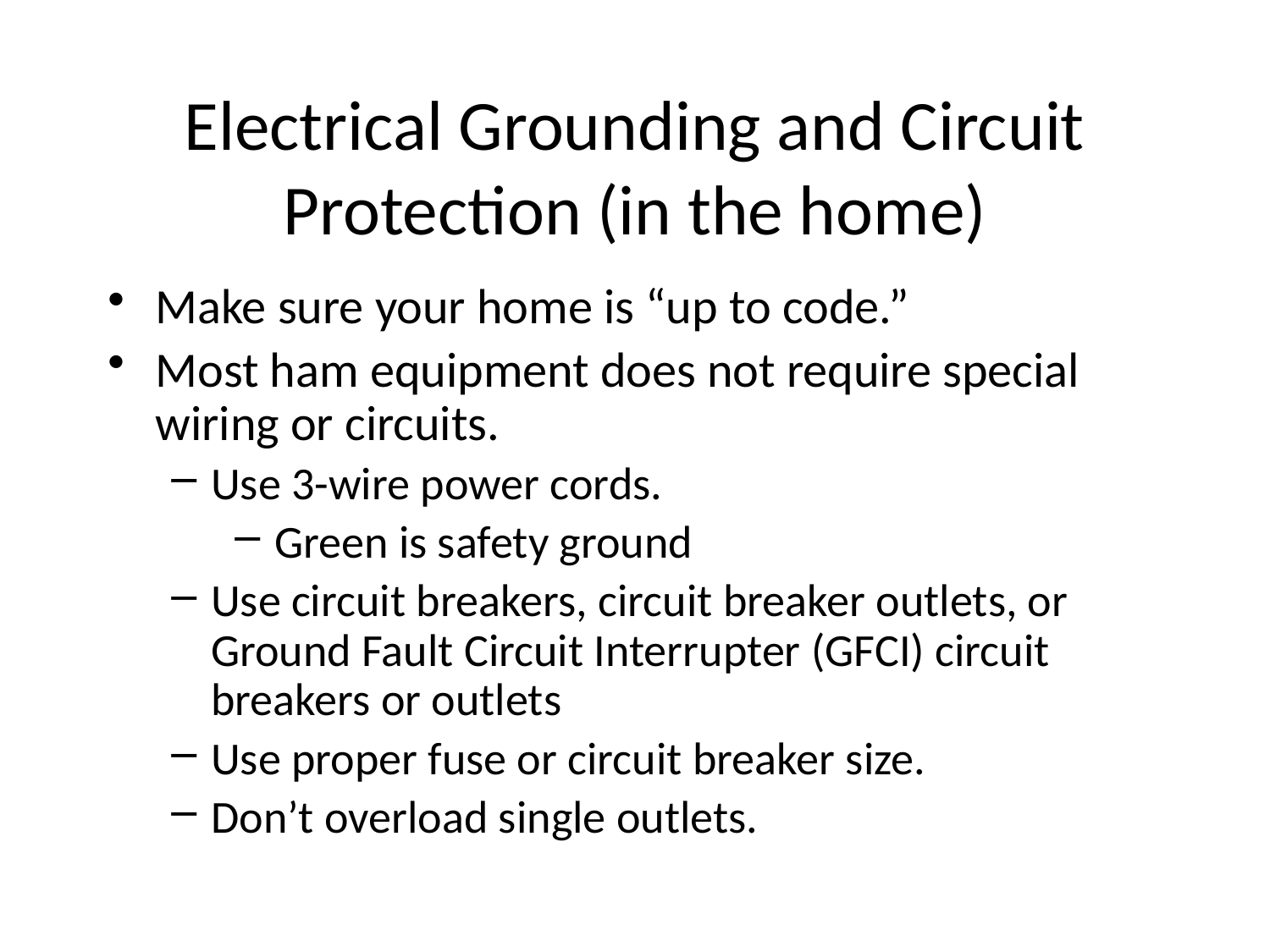

Electrical Grounding and Circuit Protection (in the home)
Make sure your home is “up to code.”
Most ham equipment does not require special wiring or circuits.
Use 3-wire power cords.
Green is safety ground
Use circuit breakers, circuit breaker outlets, or Ground Fault Circuit Interrupter (GFCI) circuit breakers or outlets
Use proper fuse or circuit breaker size.
Don’t overload single outlets.